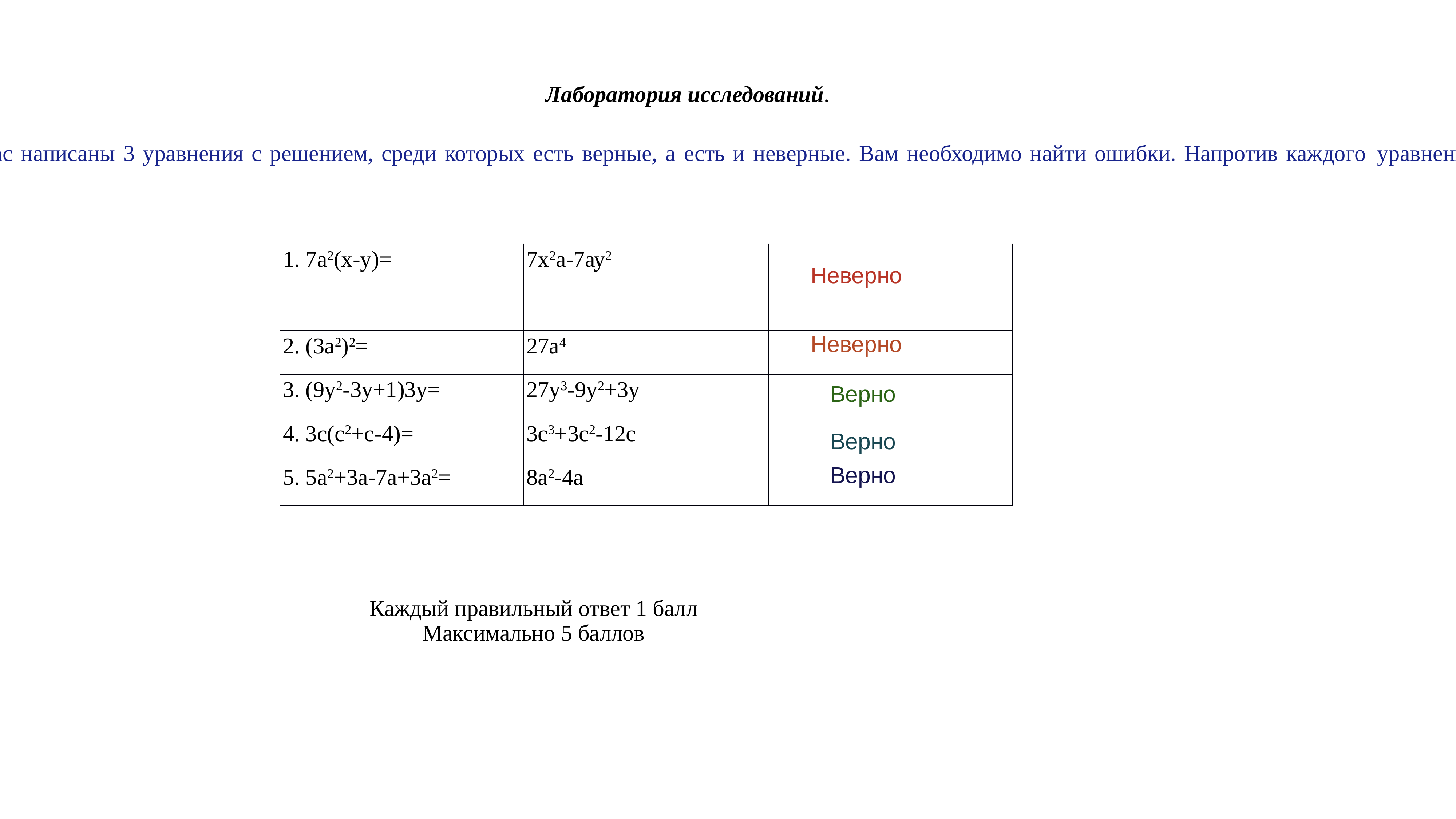

Лаборатория исследований.
У каждого из вас написаны 3 уравнения с решением, среди которых есть верные, а есть и неверные. Вам необходимо найти ошибки. Напротив каждого  уравнения нужно написать верное или неверное. Назвать ошибки.
| 1. 7а2(х-у)= | 7х2а-7ау2 |  |
| --- | --- | --- |
| 2. (3а2)2= | 27а4 |  |
| 3. (9у2-3у+1)3у= | 27у3-9у2+3у |  |
| 4. 3с(с2+с-4)= | 3с3+3с2-12с |  |
| 5. 5а2+3а-7а+3а2= | 8а2-4а |  |
Неверно
Неверно
Верно
Верно
Верно
Каждый правильный ответ 1 балл
Максимально 5 баллов